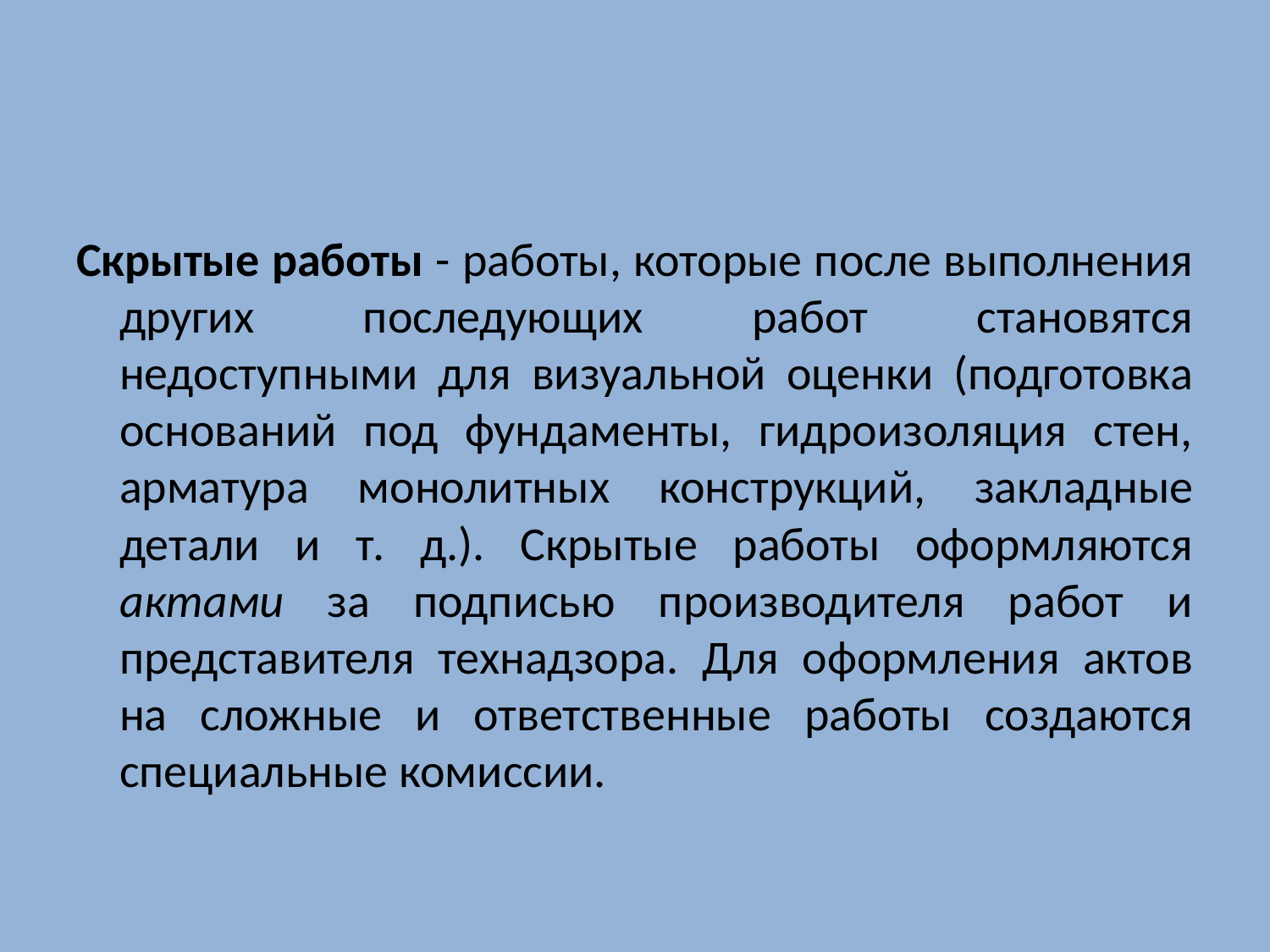

#
Скрытые работы - работы, которые после выполнения других последующих работ становятся недоступными для визуальной оценки (подготовка оснований под фундаменты, гидроизоляция стен, арматура монолитных конструкций, закладные детали и т. д.). Скрытые работы оформляются актами за подписью производителя работ и представителя технадзора. Для оформления актов на сложные и ответственные работы создаются специальные комиссии.